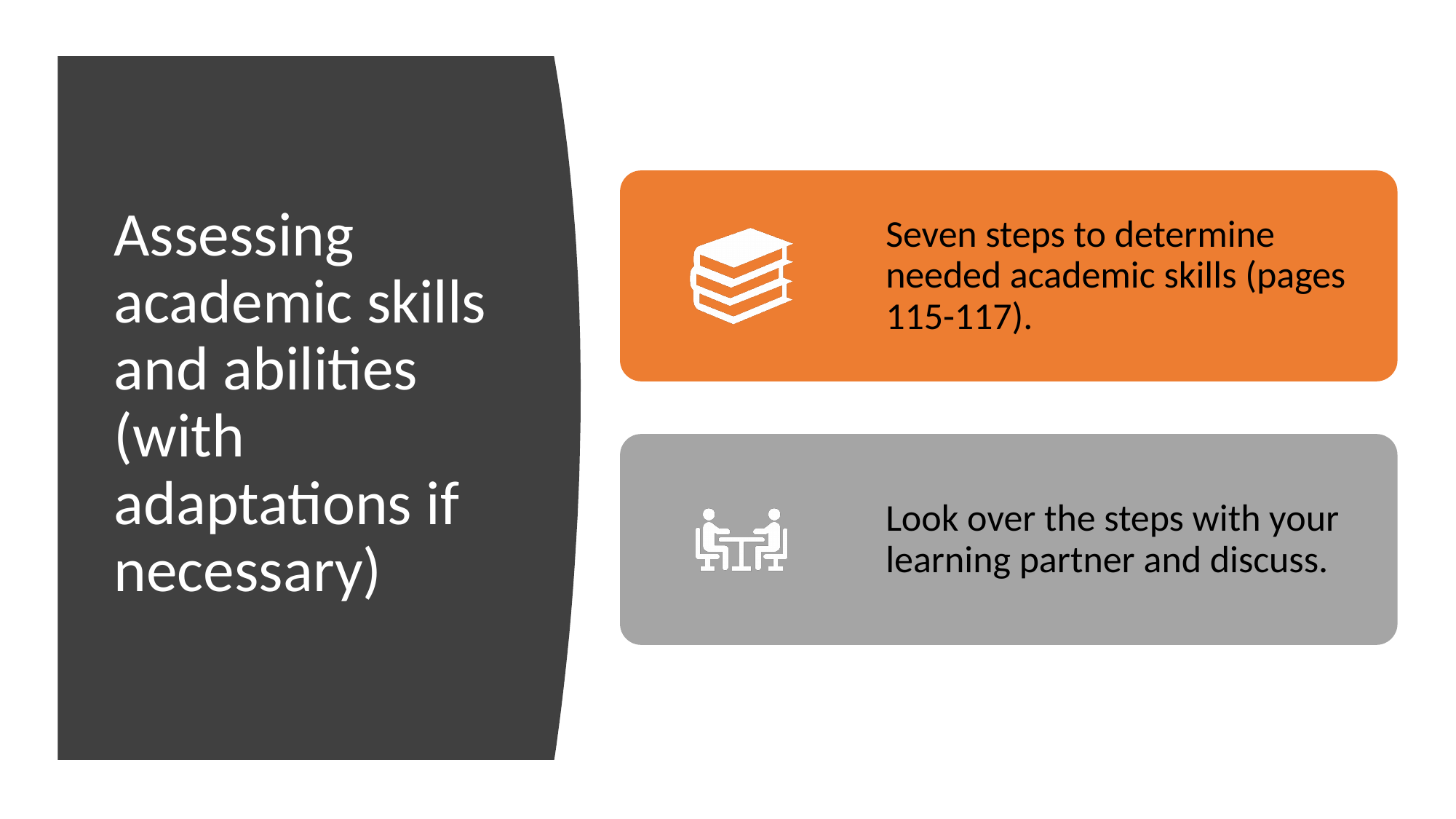

# Assessing academic skills and abilities (with adaptations if necessary)

Seven steps to determine needed academic skills (pages 115-117).

Look over the steps with your learning partner and discuss.